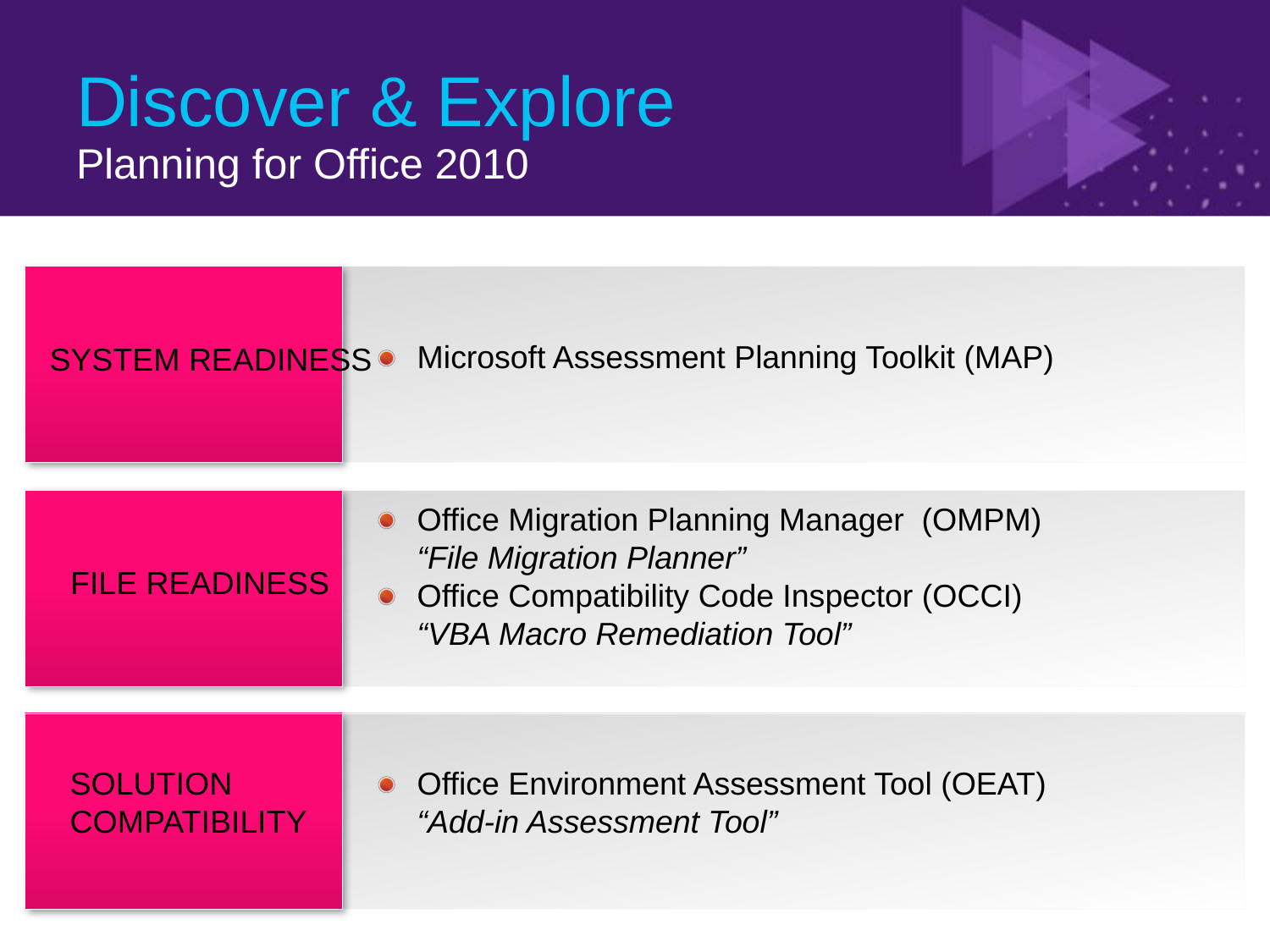

# Discover & Explore Planning for Office 2010

Microsoft Assessment Planning Toolkit (MAP)
SYSTEM READINESS
Office Migration Planning Manager  (OMPM)
“File Migration Planner”
Office Compatibility Code Inspector (OCCI)
“VBA Macro Remediation Tool”
FILE READINESS
SOLUTION COMPATIBILITY
Office Environment Assessment Tool (OEAT)
“Add-in Assessment Tool”